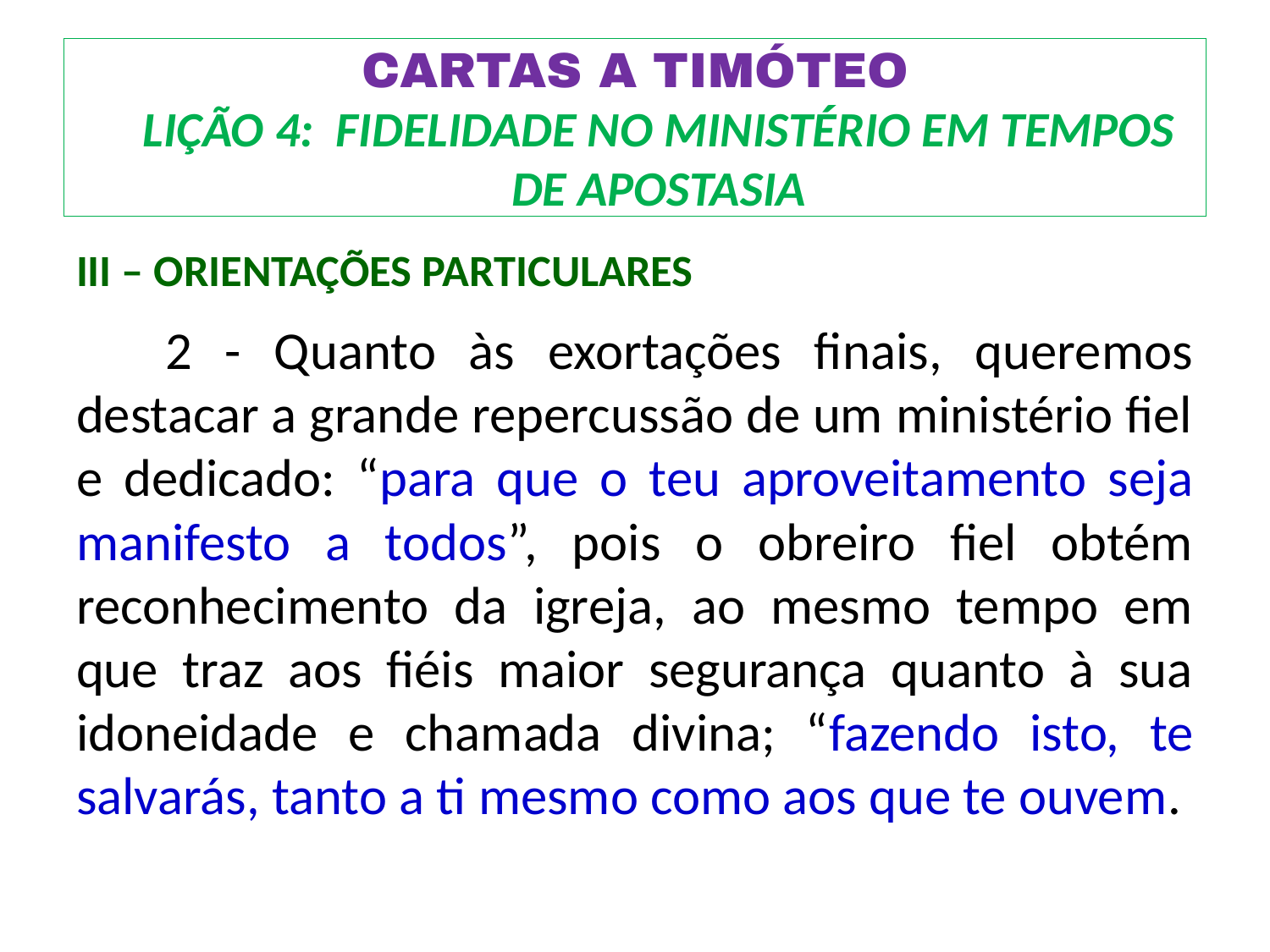

# CARTAS A TIMÓTEO LIÇÃO 4:  FIDELIDADE NO MINISTÉRIO EM TEMPOS DE APOSTASIA
III – Orientações Particulares

	2 - Quanto às exortações finais, queremos destacar a grande repercussão de um ministério fiel e dedicado: “para que o teu aproveitamento seja manifesto a todos”, pois o obreiro fiel obtém reconhecimento da igreja, ao mesmo tempo em que traz aos fiéis maior segurança quanto à sua idoneidade e chamada divina; “fazendo isto, te salvarás, tanto a ti mesmo como aos que te ouvem.